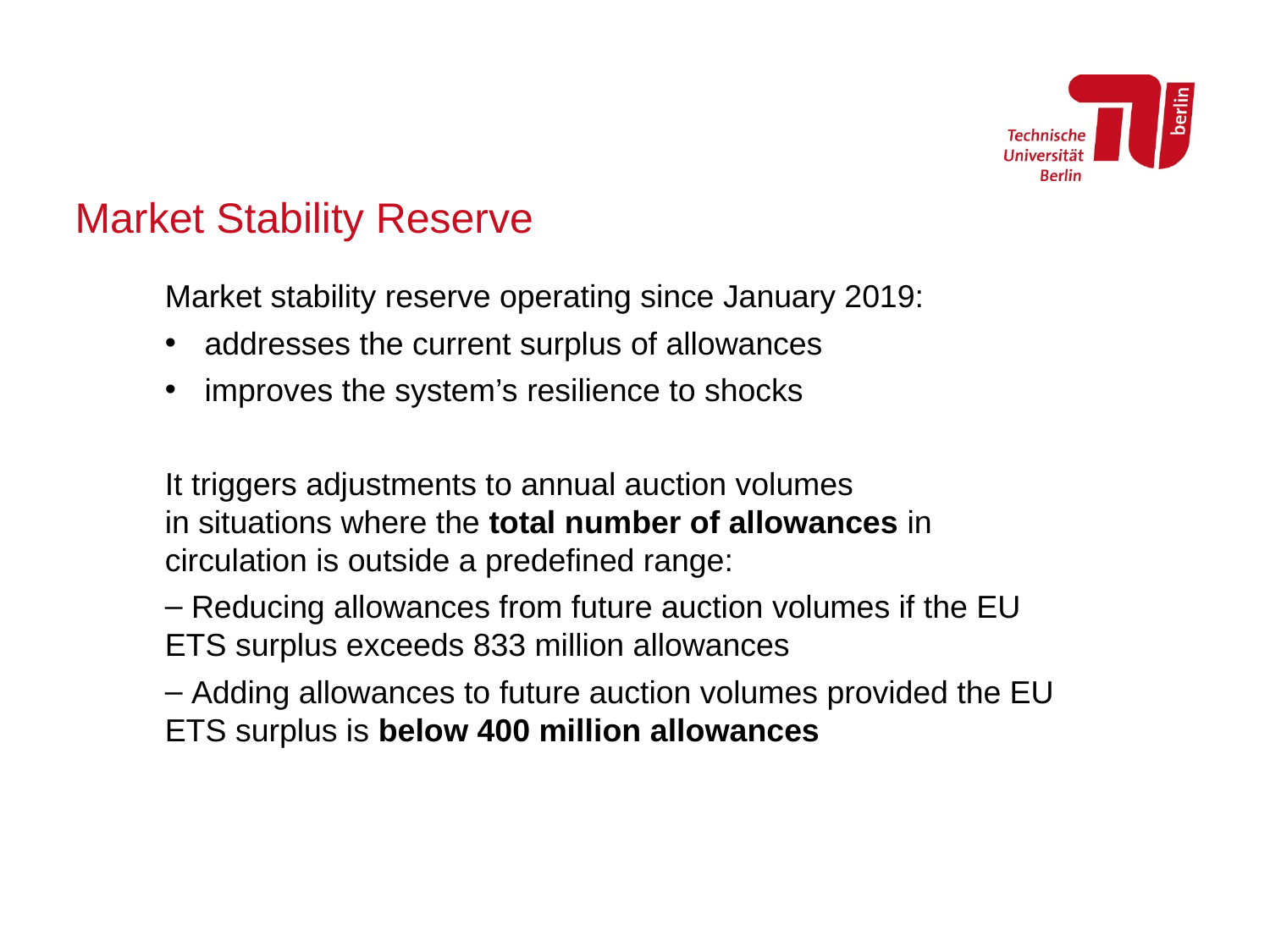

# Market Stability Reserve
Market stability reserve operating since January 2019:
addresses the current surplus of allowances
improves the system’s resilience to shocks

It triggers adjustments to annual auction volumes
in situations where the total number of allowances in circulation is outside a predefined range:
 Reducing allowances from future auction volumes if the EU ETS surplus exceeds 833 million allowances
 Adding allowances to future auction volumes provided the EU ETS surplus is below 400 million allowances